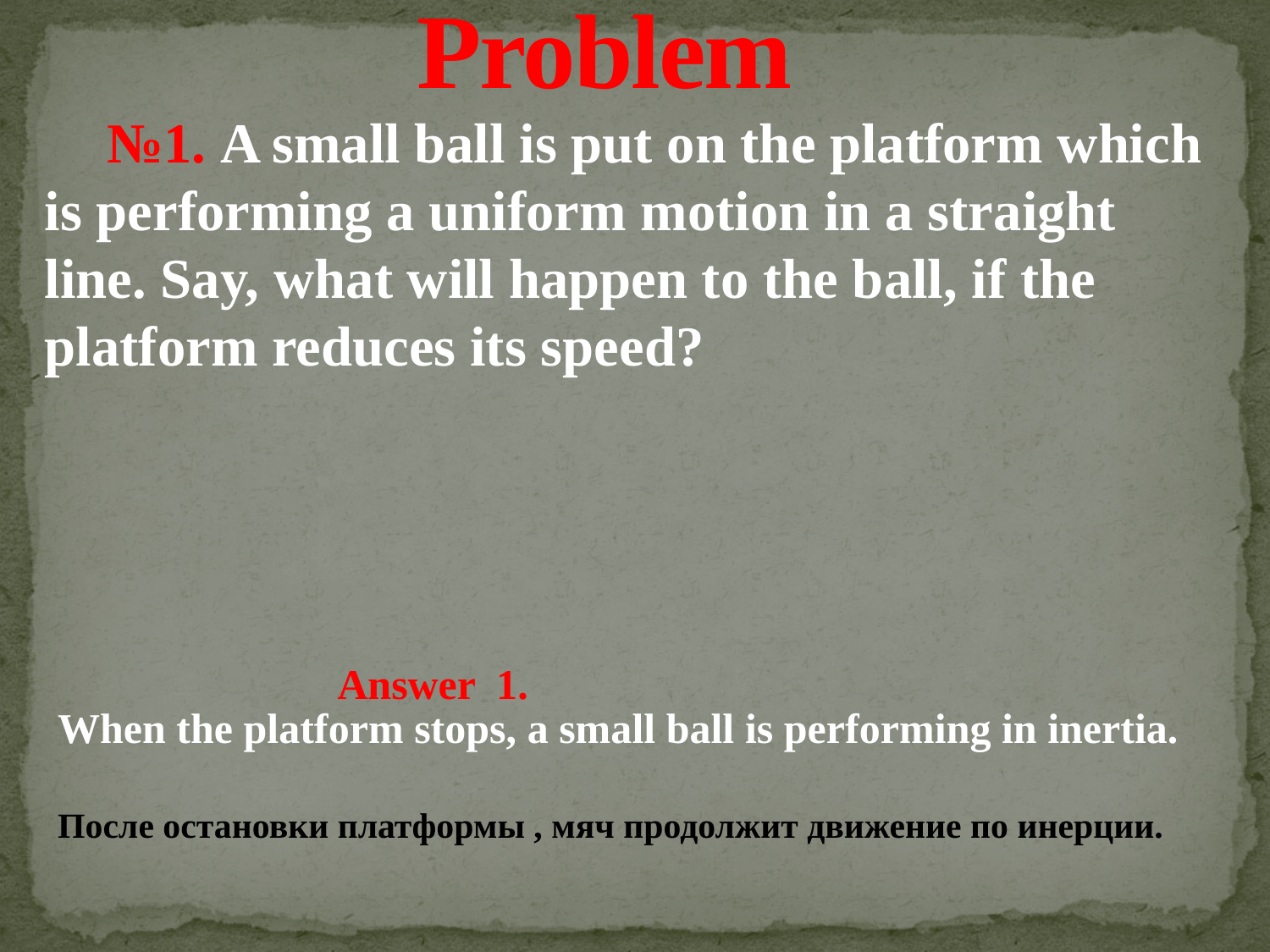

# Problem

№1. A small ball is put on the platform which is performing a uniform motion in a straight line. Say, what will happen to the ball, if the platform reduces its speed?

Answer  1.
When the platform stops, a small ball is performing in inertia.

После остановки платформы , мяч продолжит движение по инерции.